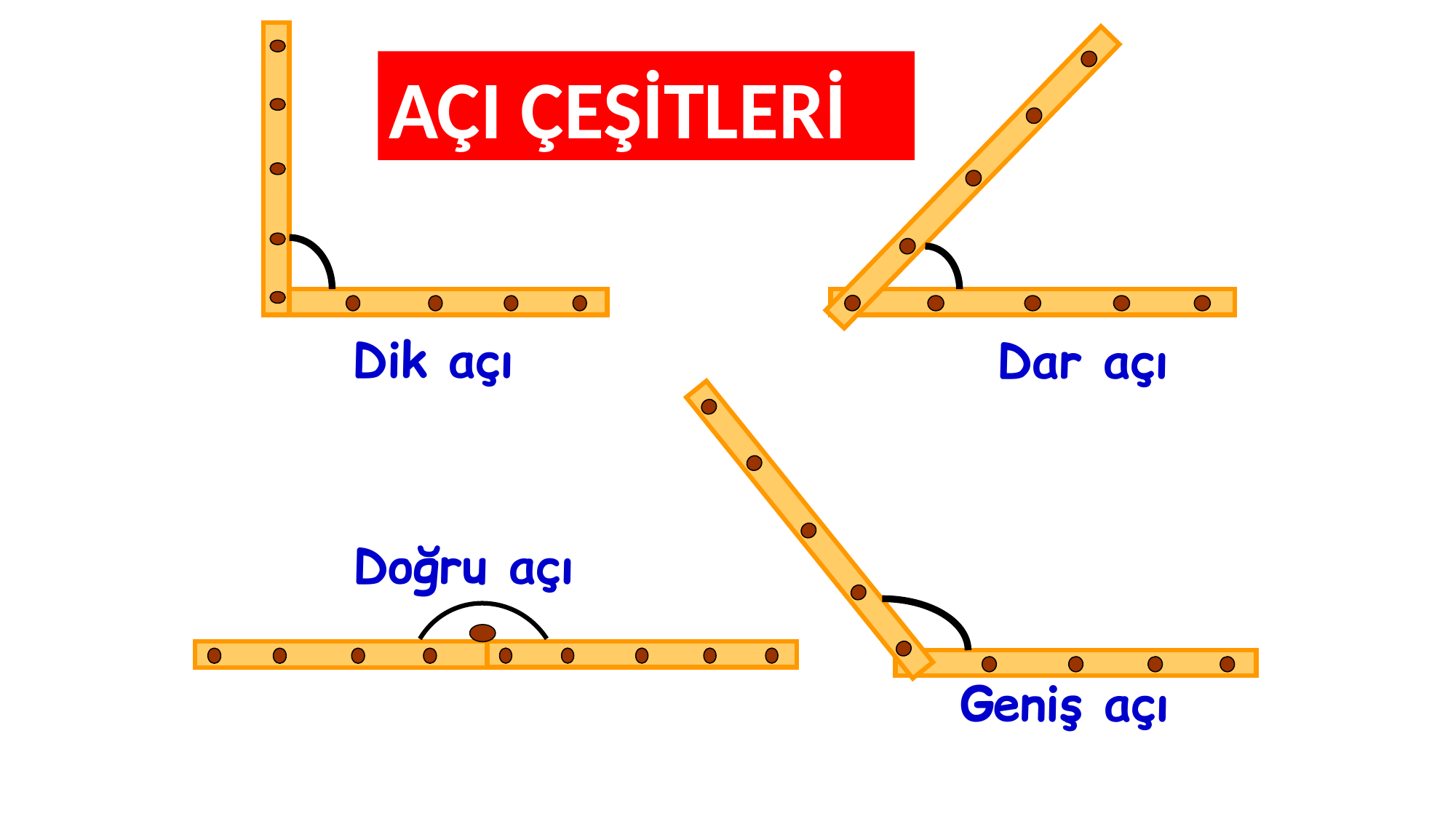

AÇI ÇEŞİTLERİ

Dik açı
Dar açı

Doğru açı

Geniş açı